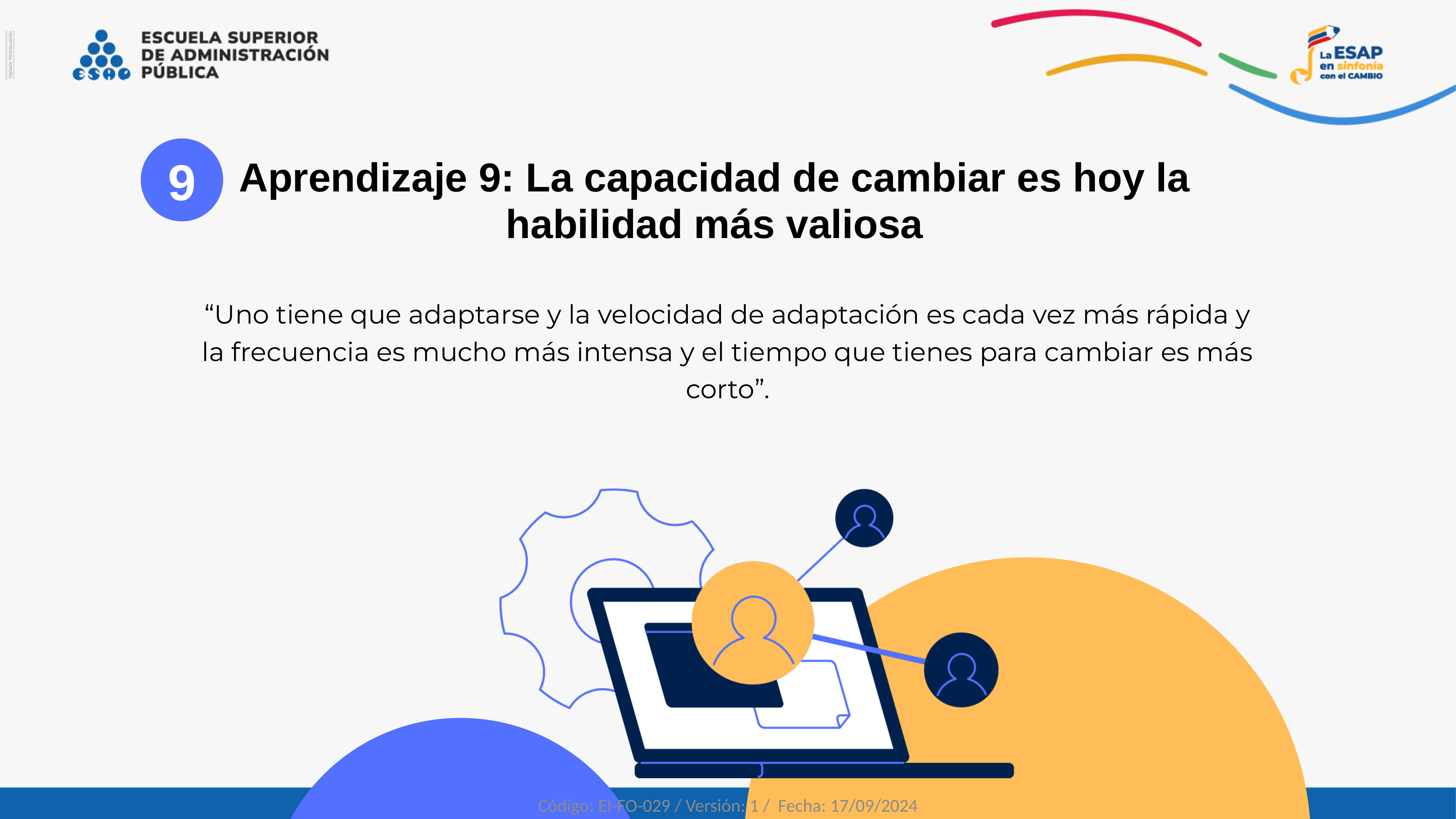

9
Aprendizaje 9: La capacidad de cambiar es hoy la habilidad más valiosa
“Uno tiene que adaptarse y la velocidad de adaptación es cada vez más rápida y la frecuencia es mucho más intensa y el tiempo que tienes para cambiar es más corto”.

Código: EI-FO-029 / Versión: 1 /  Fecha: 17/09/2024